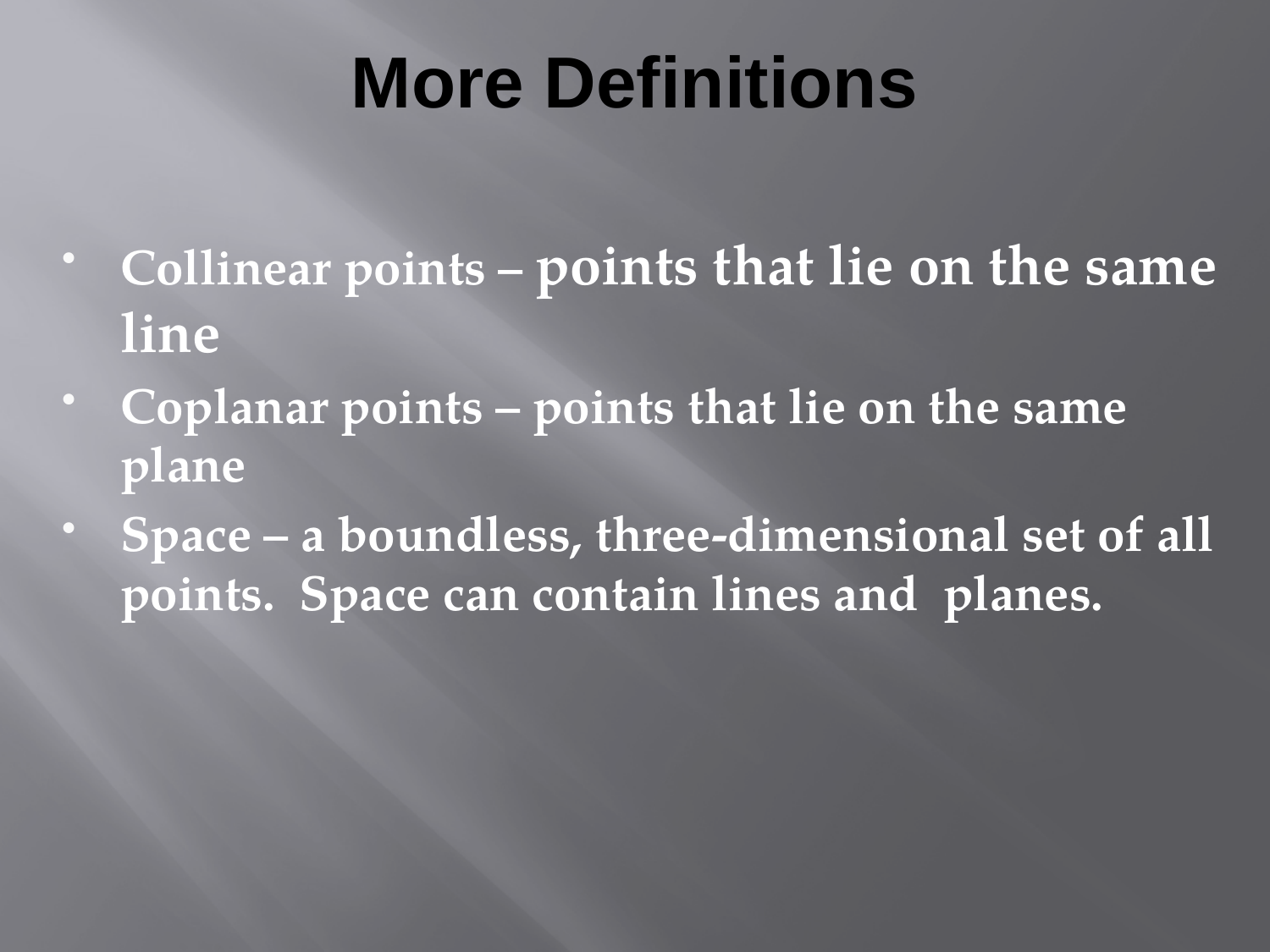

# More Definitions
Collinear points – points that lie on the same line
Coplanar points – points that lie on the same plane
Space – a boundless, three-dimensional set of all points.  Space can contain lines and  planes.